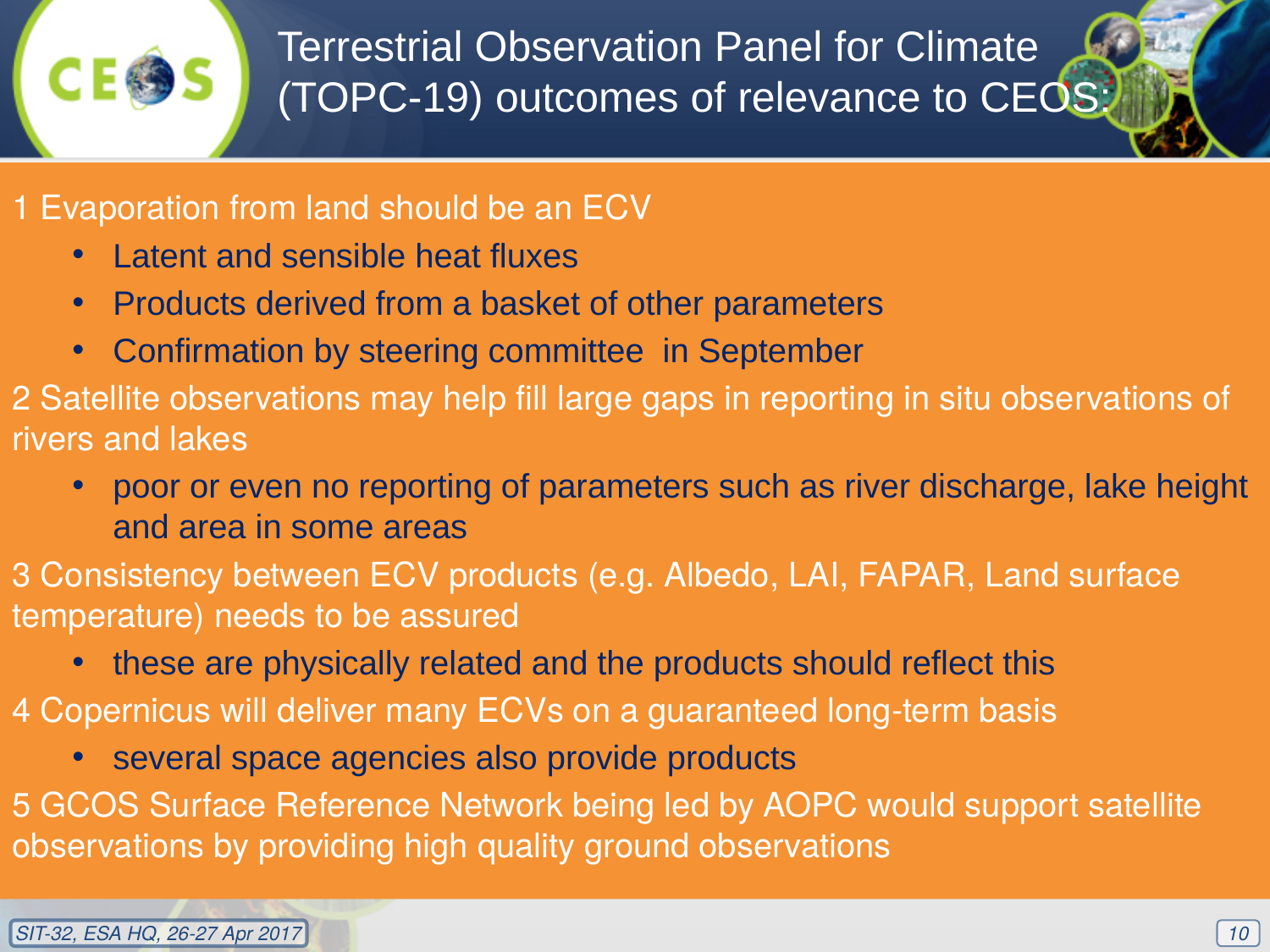

Terrestrial Observation Panel for Climate (TOPC-19) outcomes of relevance to CEOS:

1 Evaporation from land should be an ECV
Latent and sensible heat fluxes
Products derived from a basket of other parameters
Confirmation by steering committee  in September
2 Satellite observations may help fill large gaps in reporting in situ observations of rivers and lakes
poor or even no reporting of parameters such as river discharge, lake height and area in some areas
3 Consistency between ECV products (e.g. Albedo, LAI, FAPAR, Land surface temperature) needs to be assured
these are physically related and the products should reflect this
4 Copernicus will deliver many ECVs on a guaranteed long-term basis
several space agencies also provide products
5 GCOS Surface Reference Network being led by AOPC would support satellite observations by providing high quality ground observations

10